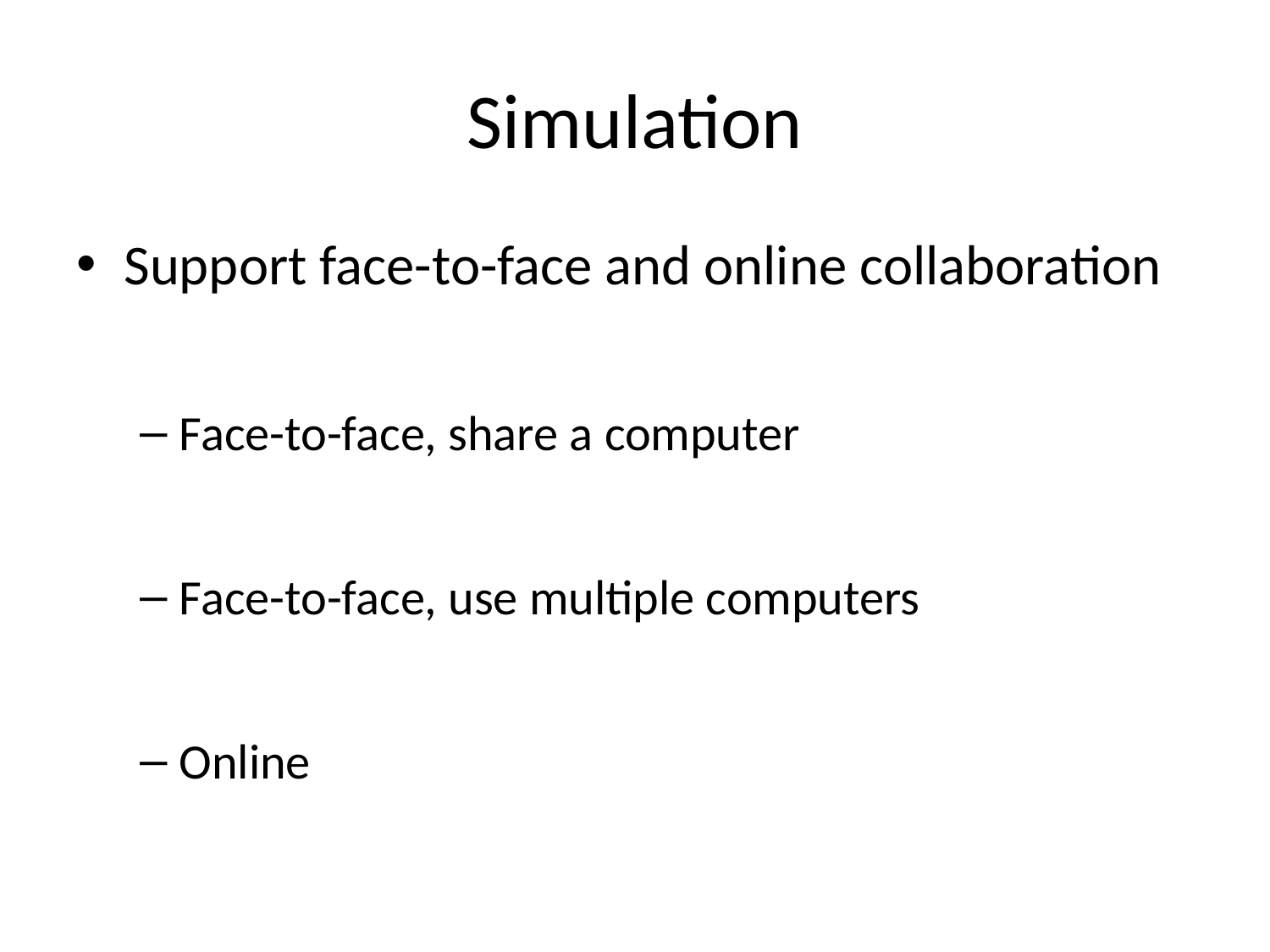

# Simulation
Support face-to-face and online collaboration
Face-to-face, share a computer
Face-to-face, use multiple computers
Online